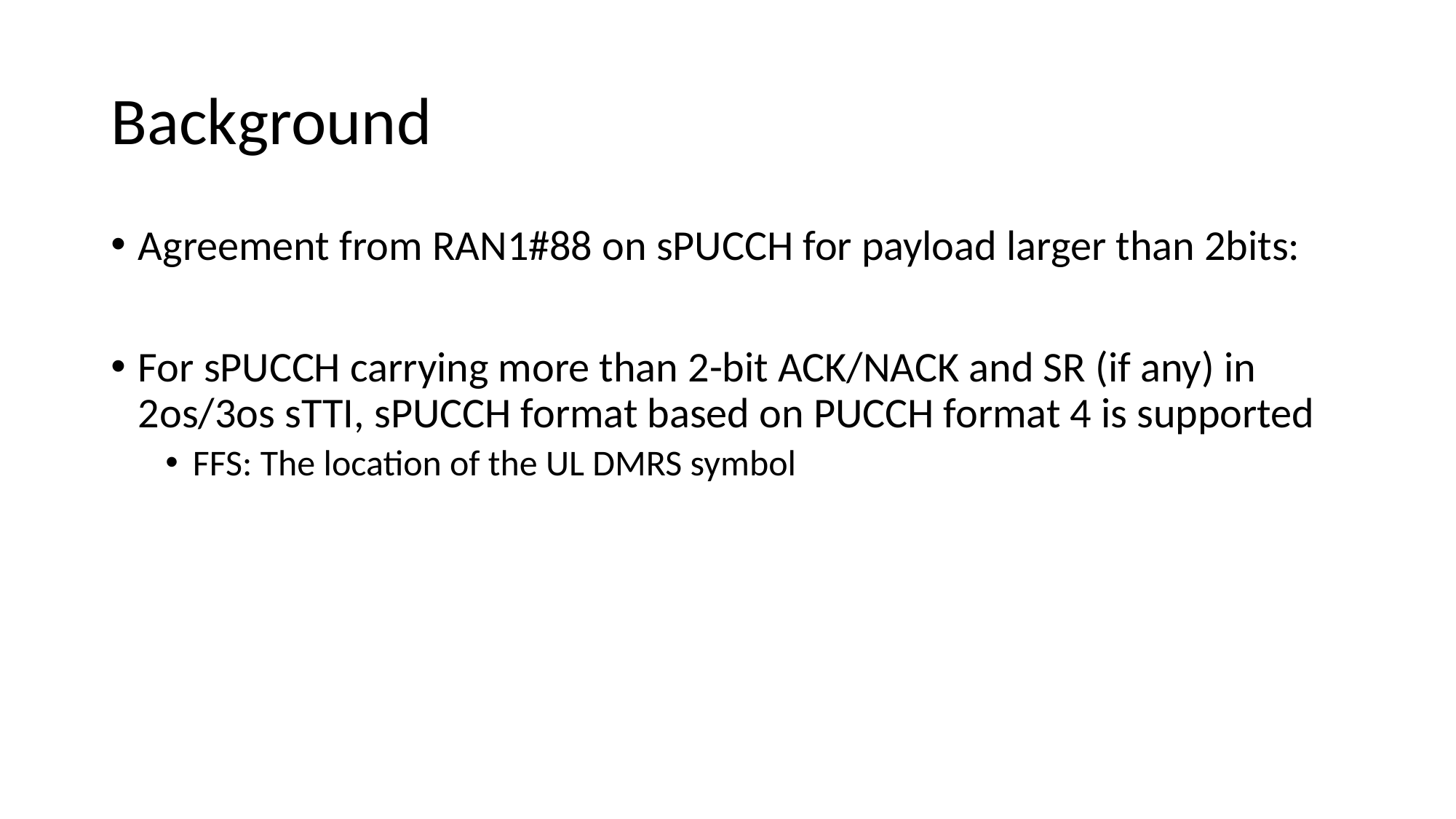

# Background
Agreement from RAN1#88 on sPUCCH for payload larger than 2bits:

For sPUCCH carrying more than 2-bit ACK/NACK and SR (if any) in 2os/3os sTTI, sPUCCH format based on PUCCH format 4 is supported
FFS: The location of the UL DMRS symbol